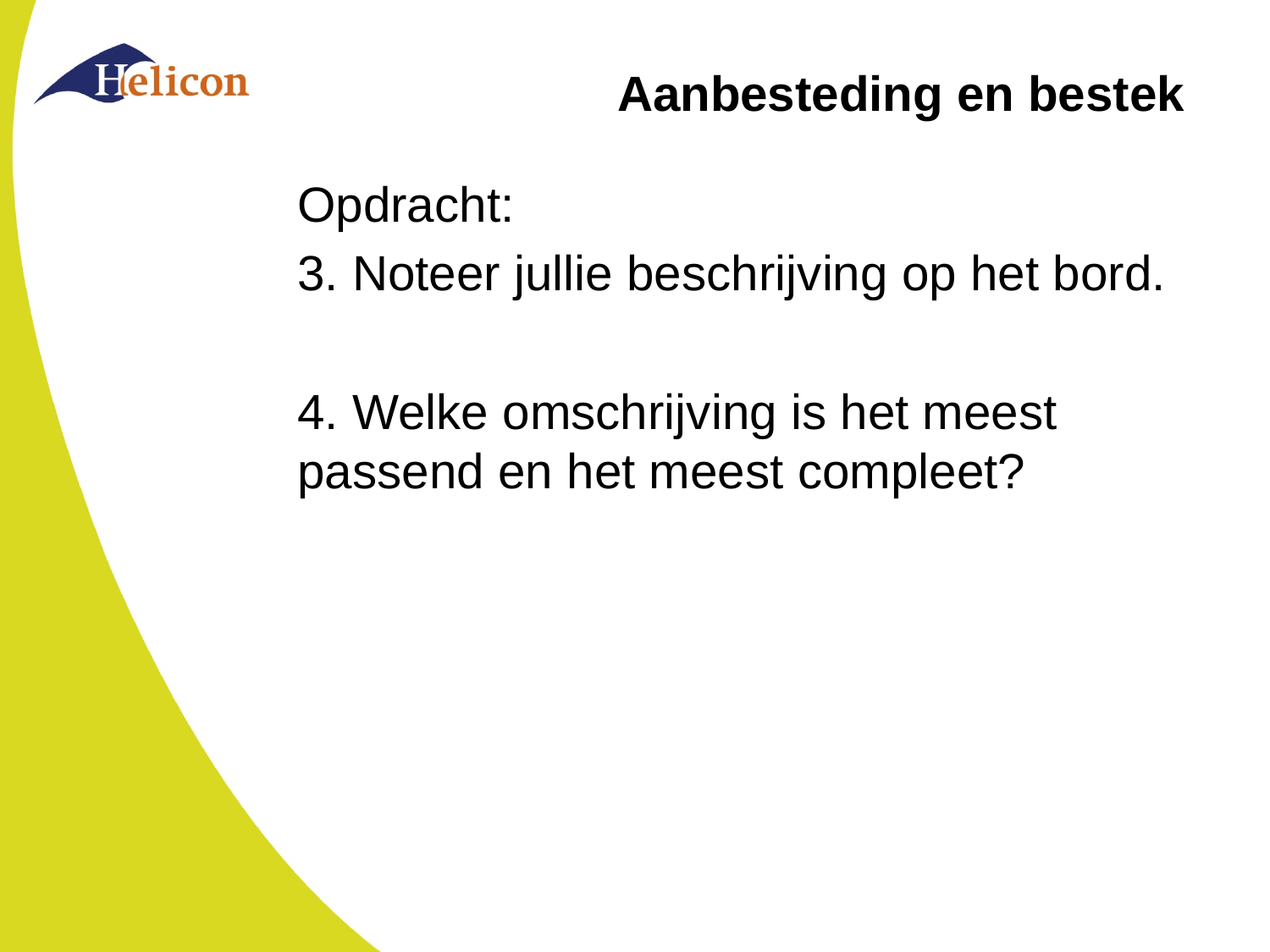

# Aanbesteding en bestek
Opdracht:
3. Noteer jullie beschrijving op het bord.

4. Welke omschrijving is het meest passend en het meest compleet?